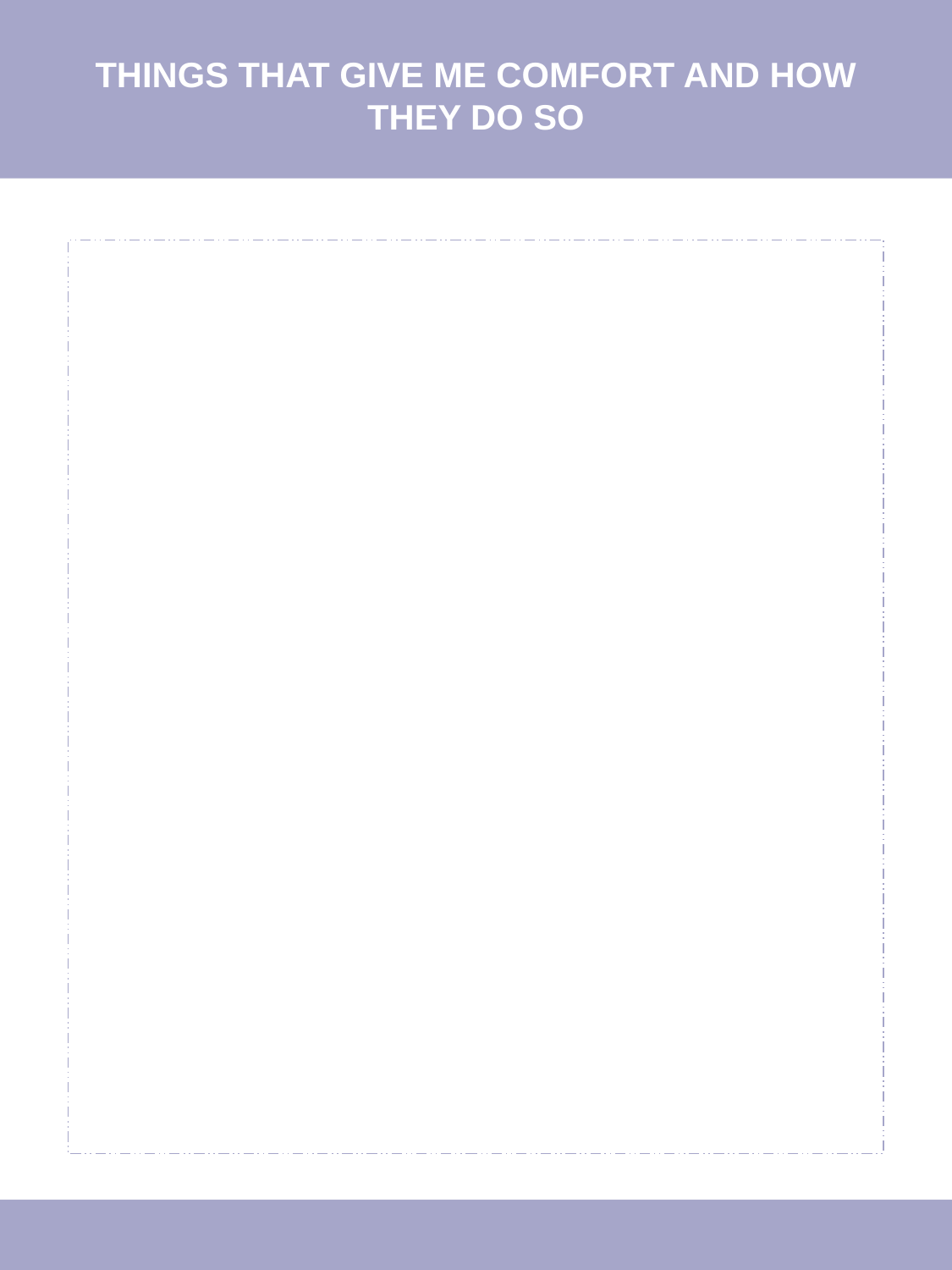

THINGS THAT GIVE ME COMFORT AND HOW THEY DO SO